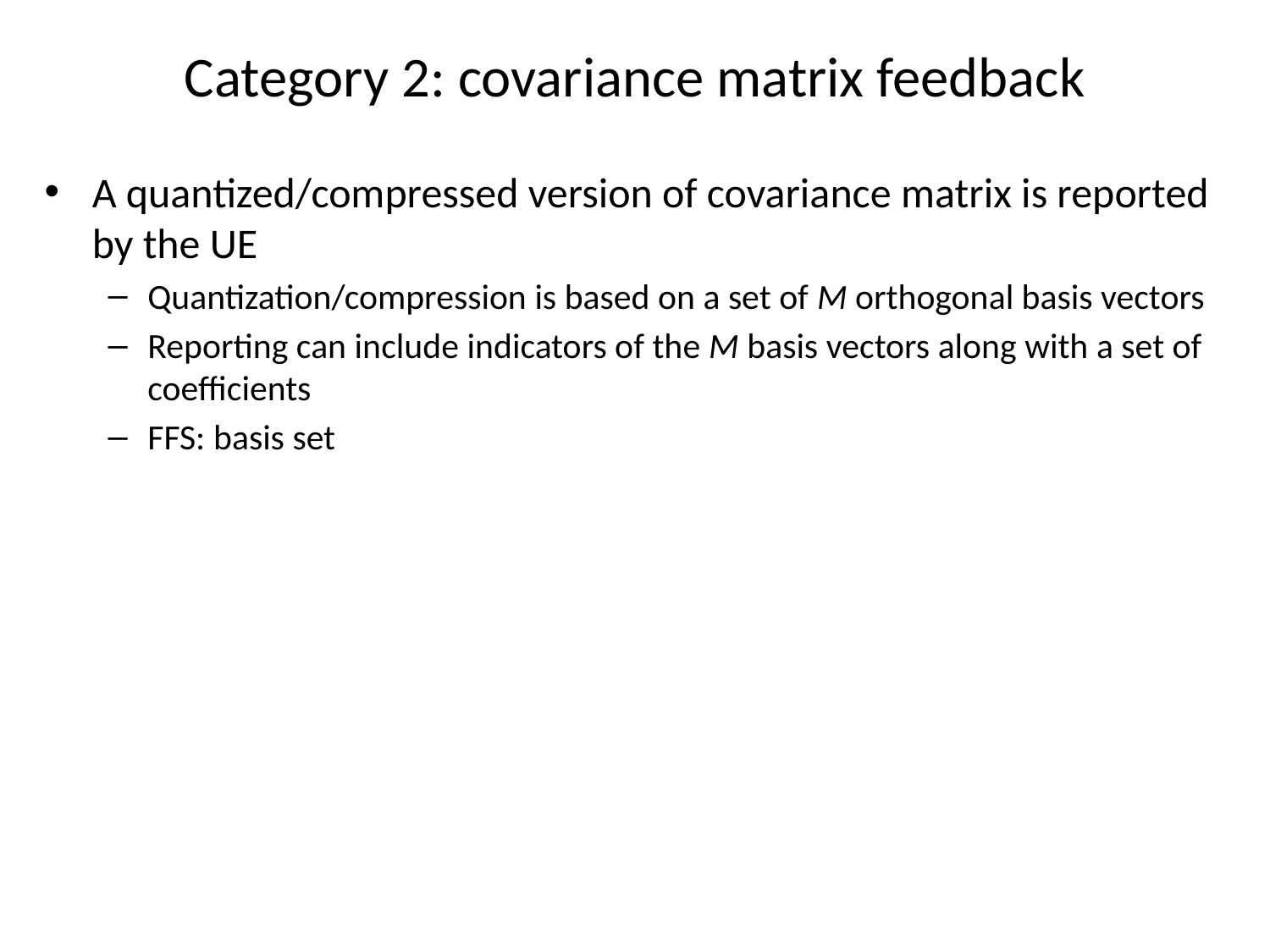

# Category 2: covariance matrix feedback
A quantized/compressed version of covariance matrix is reported by the UE
Quantization/compression is based on a set of M orthogonal basis vectors
Reporting can include indicators of the M basis vectors along with a set of coefficients
FFS: basis set